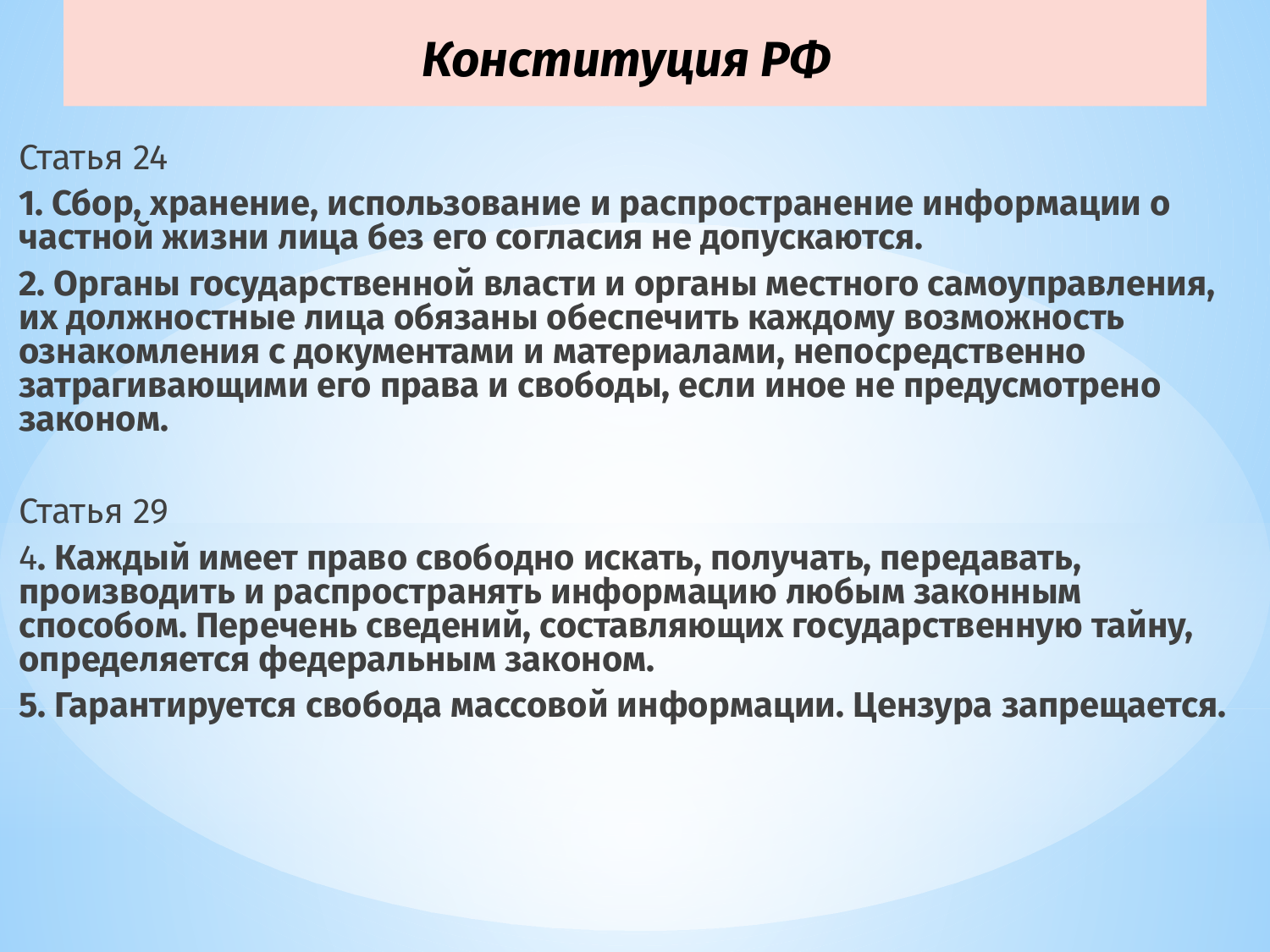

# Конституция РФ
Статья 24
1. Сбор, хранение, использование и распространение информации о частной жизни лица без его согласия не допускаются.
2. Органы государственной власти и органы местного самоуправления, их должностные лица обязаны обеспечить каждому возможность ознакомления с документами и материалами, непосредственно затрагивающими его права и свободы, если иное не предусмотрено законом.

Статья 29
4. Каждый имеет право свободно искать, получать, передавать, производить и распространять информацию любым законным способом. Перечень сведений, составляющих государственную тайну, определяется федеральным законом.
5. Гарантируется свобода массовой информации. Цензура запрещается.